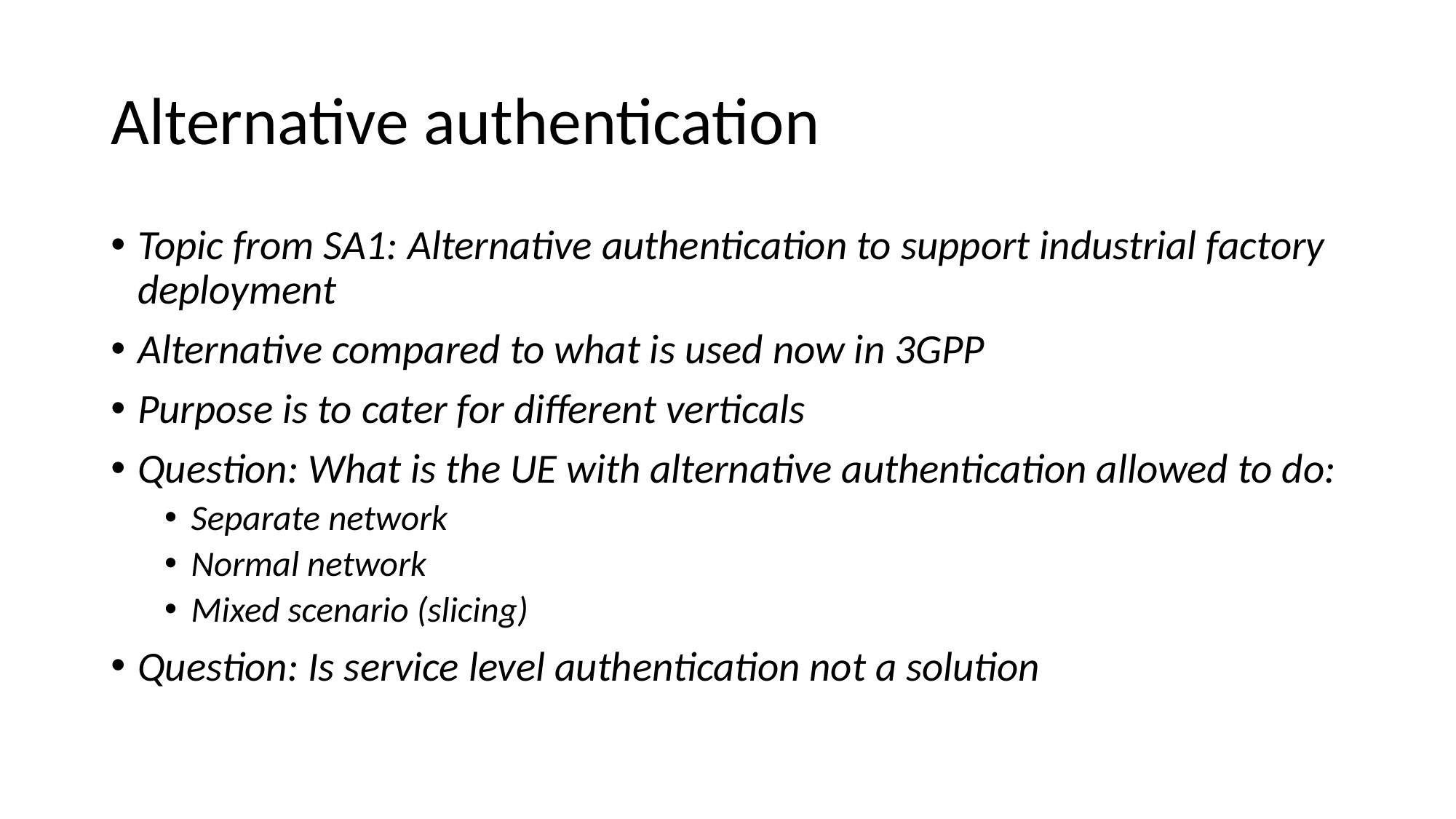

# Alternative authentication
Topic from SA1: Alternative authentication to support industrial factory deployment
Alternative compared to what is used now in 3GPP
Purpose is to cater for different verticals
Question: What is the UE with alternative authentication allowed to do:
Separate network
Normal network
Mixed scenario (slicing)
Question: Is service level authentication not a solution